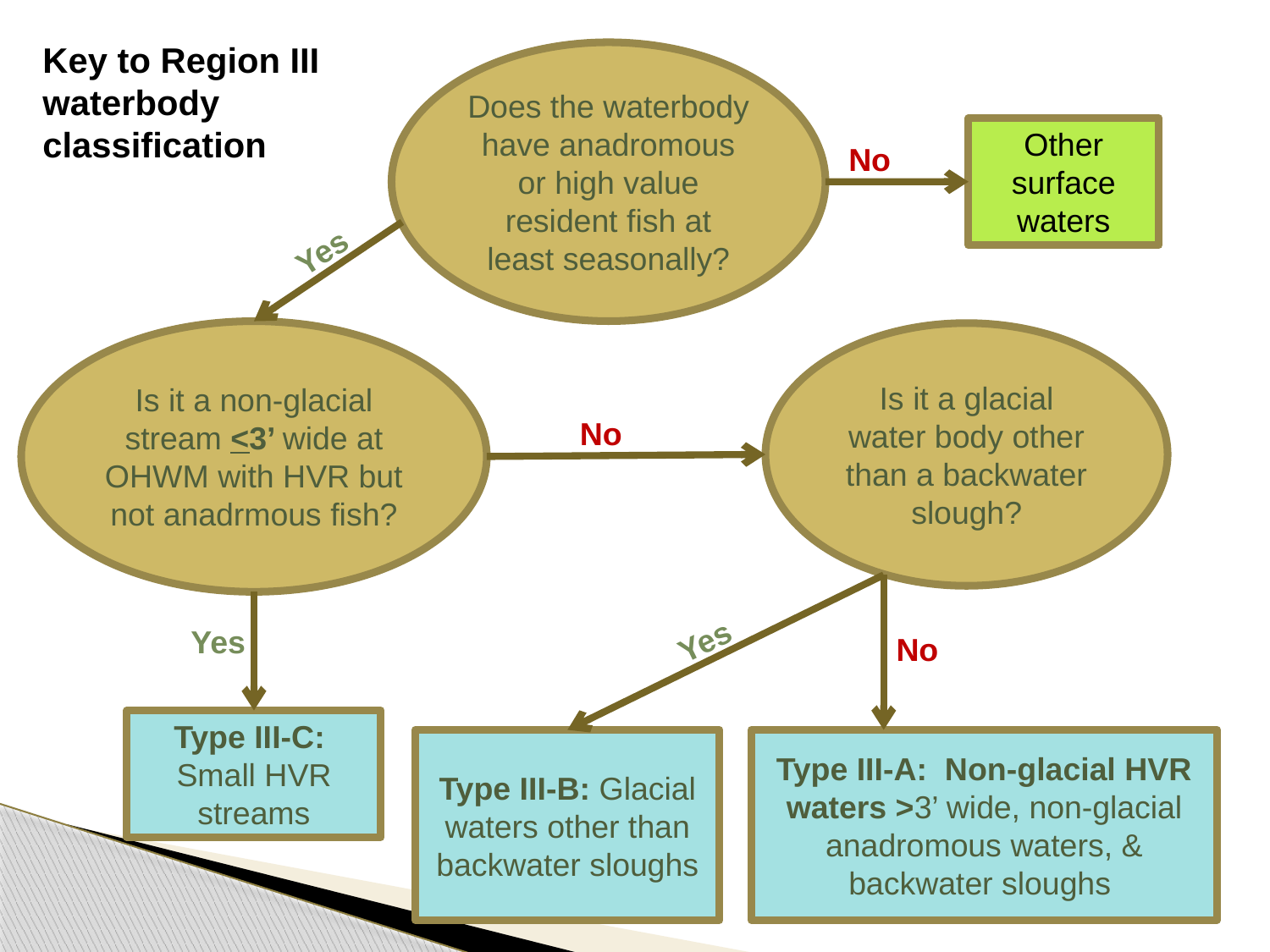

Key to Region III waterbody classification
Does the waterbody have anadromous or high value resident fish at least seasonally?
Other surface waters
No
Yes
Is it a non-glacial stream <3’ wide at OHWM with HVR but not anadrmous fish?
Is it a glacial water body other than a backwater slough?
No
Yes
Yes
No
Type III-C:  Small HVR streams
Type III-B: Glacial waters other than backwater sloughs
Type III-A:  Non-glacial HVR waters >3’ wide, non-glacial anadromous waters, & backwater sloughs